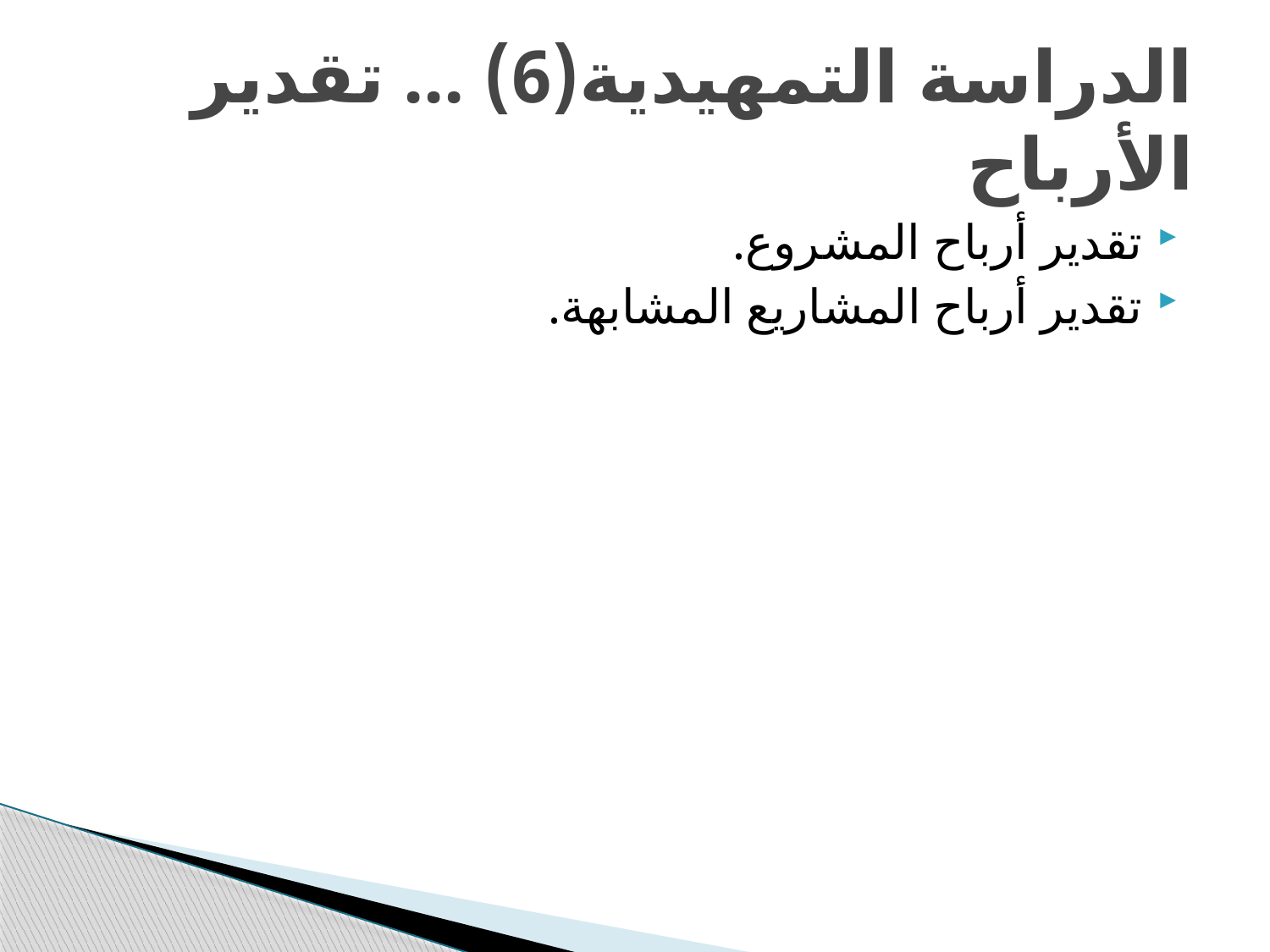

# الدراسة التمهيدية(6) ... تقدير الأرباح
تقدير أرباح المشروع.
تقدير أرباح المشاريع المشابهة.